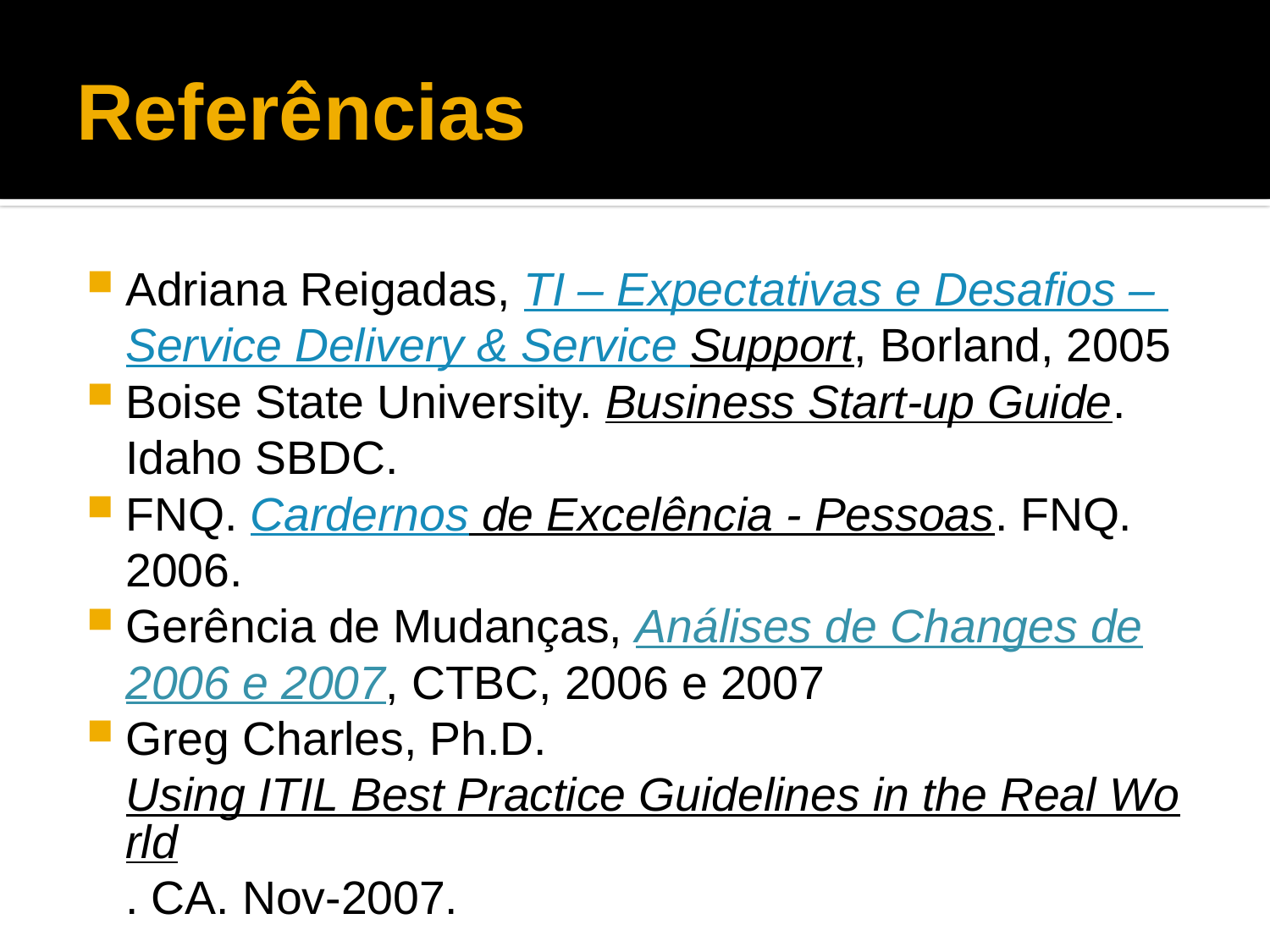

# Referências
Adriana Reigadas, TI – Expectativas e Desafios – Service Delivery & Service Support, Borland, 2005
Boise State University. Business Start-up Guide. Idaho SBDC.
FNQ. Cardernos de Excelência - Pessoas. FNQ. 2006.
Gerência de Mudanças, Análises de Changes de 2006 e 2007, CTBC, 2006 e 2007
Greg Charles, Ph.D. Using ITIL Best Practice Guidelines in the Real World. CA. Nov-2007.